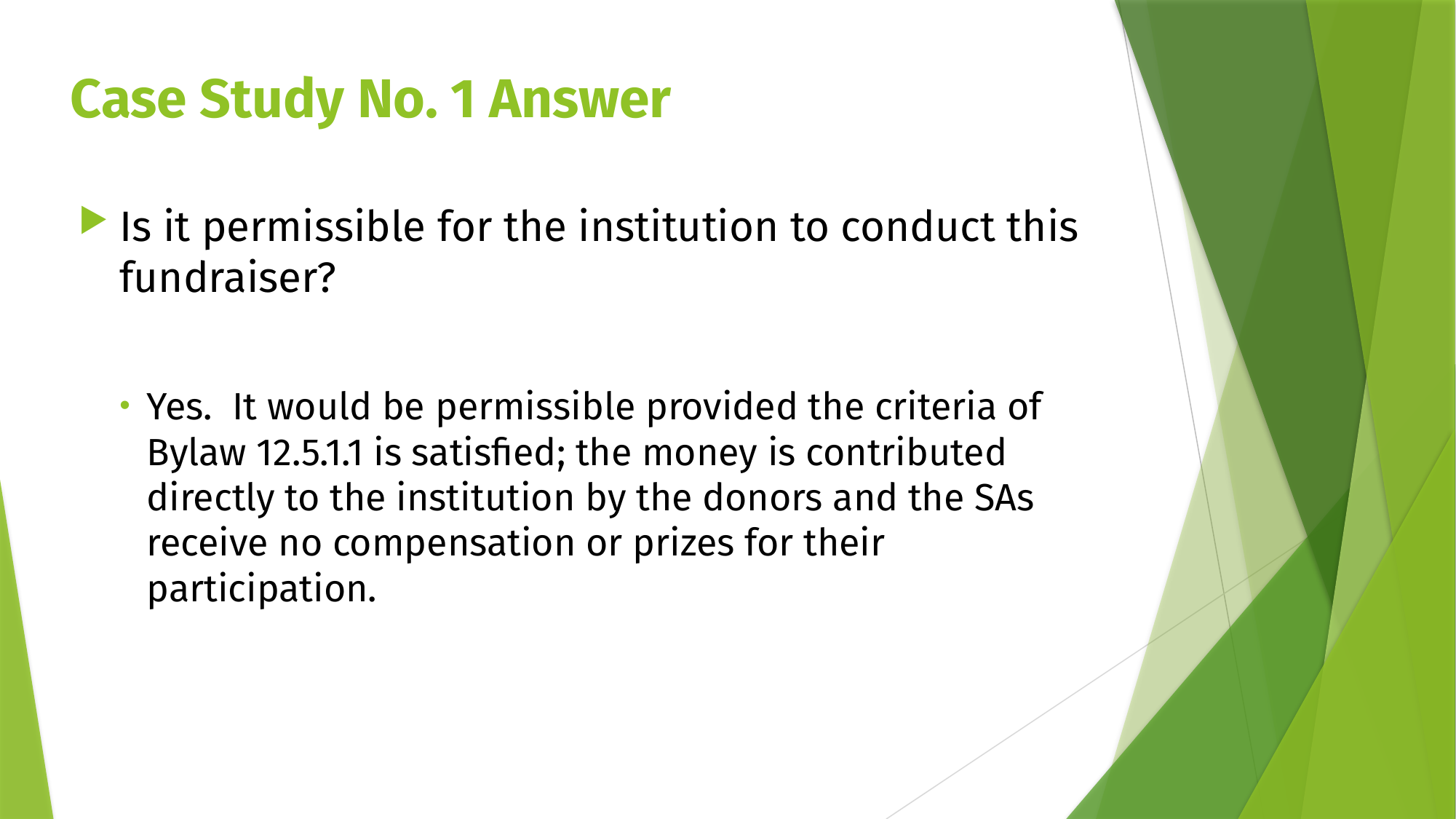

# Case Study No. 1 Answer
Is it permissible for the institution to conduct this fundraiser?

Yes.  It would be permissible provided the criteria of Bylaw 12.5.1.1 is satisfied; the money is contributed directly to the institution by the donors and the SAs receive no compensation or prizes for their participation.